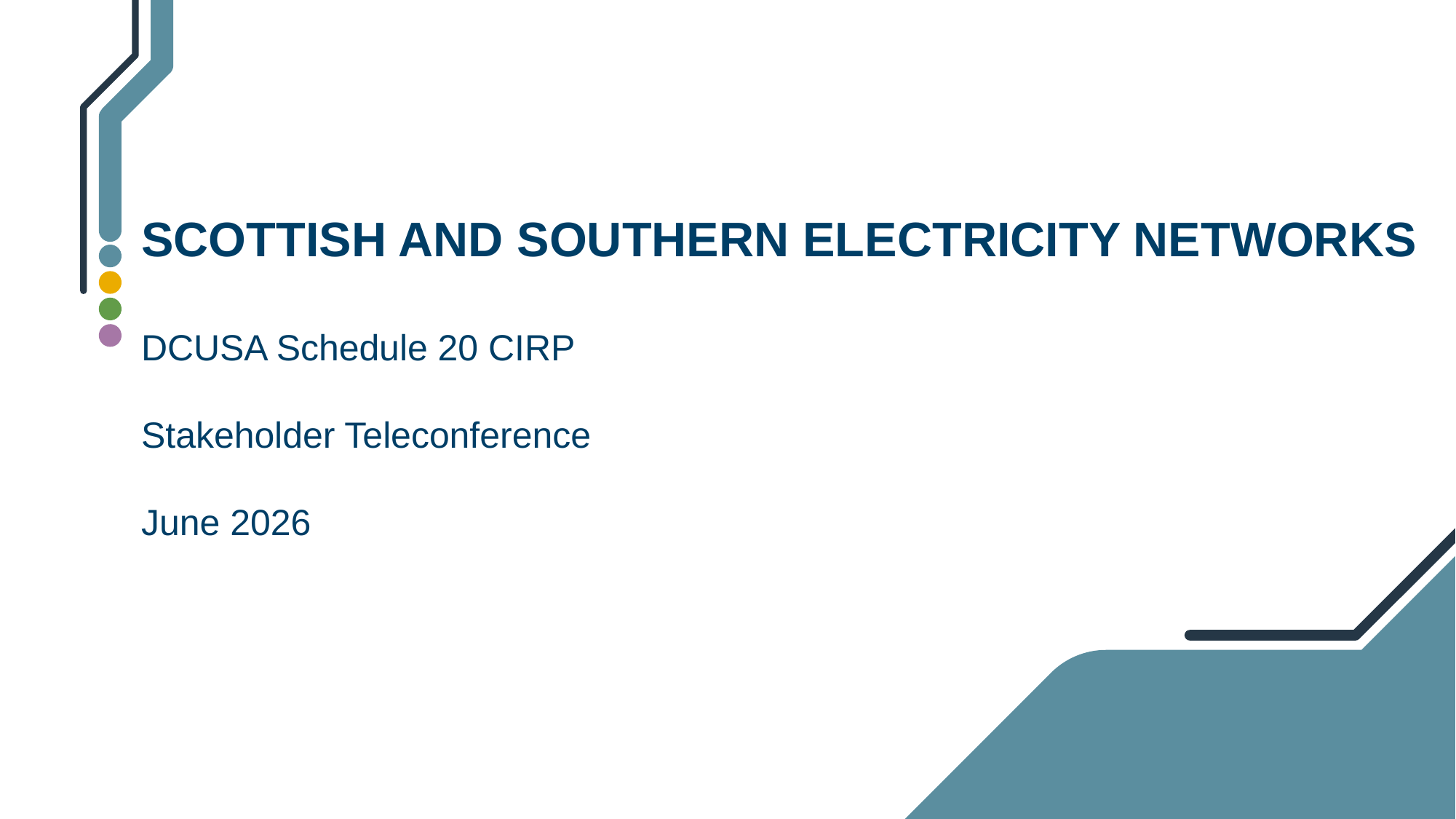

# Scottish and Southern Electricity Networks
DCUSA Schedule 20 CIRP

Stakeholder Teleconference

June 2026